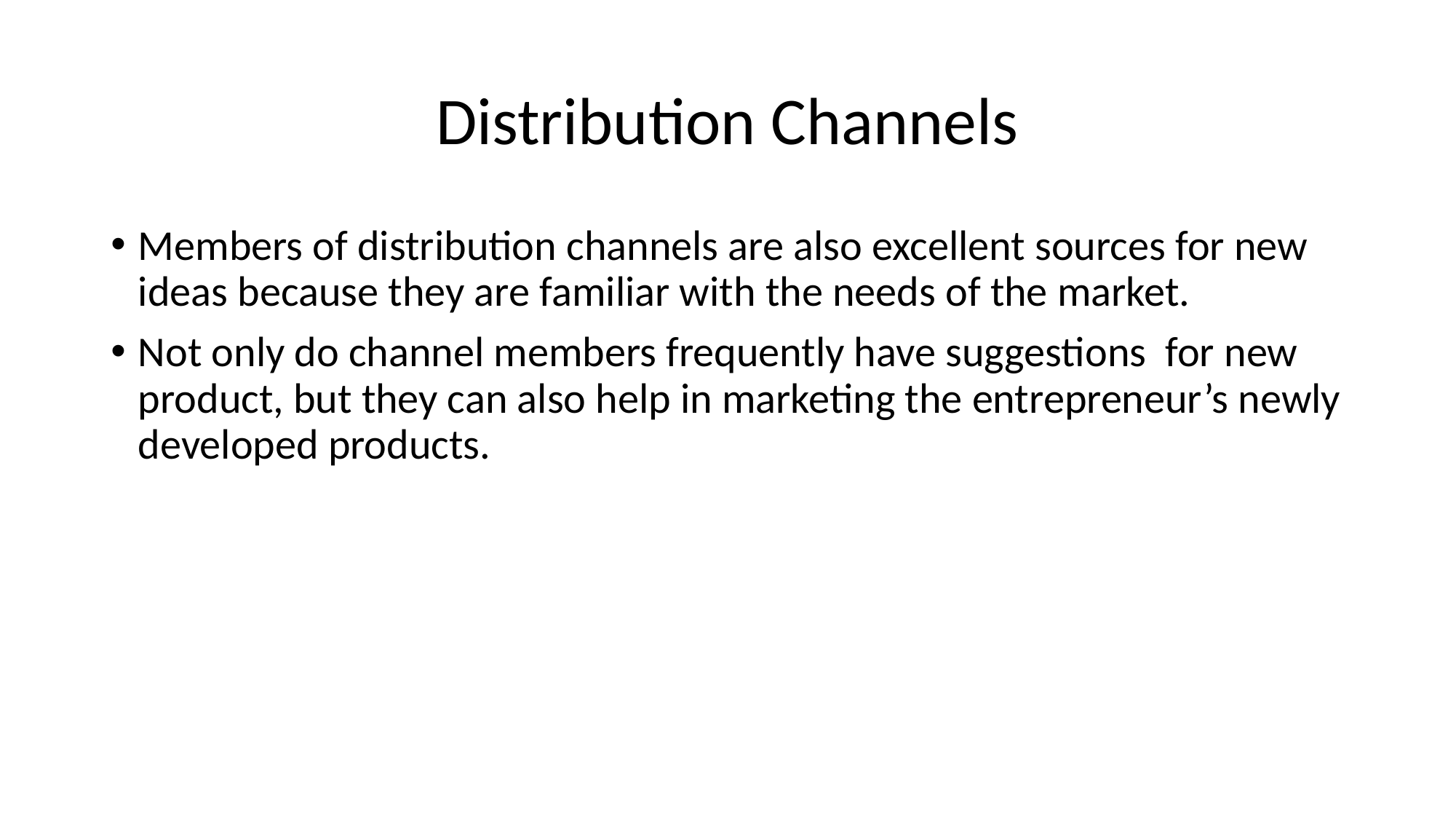

# Distribution Channels
Members of distribution channels are also excellent sources for new ideas because they are familiar with the needs of the market.
Not only do channel members frequently have suggestions  for new product, but they can also help in marketing the entrepreneur’s newly developed products.